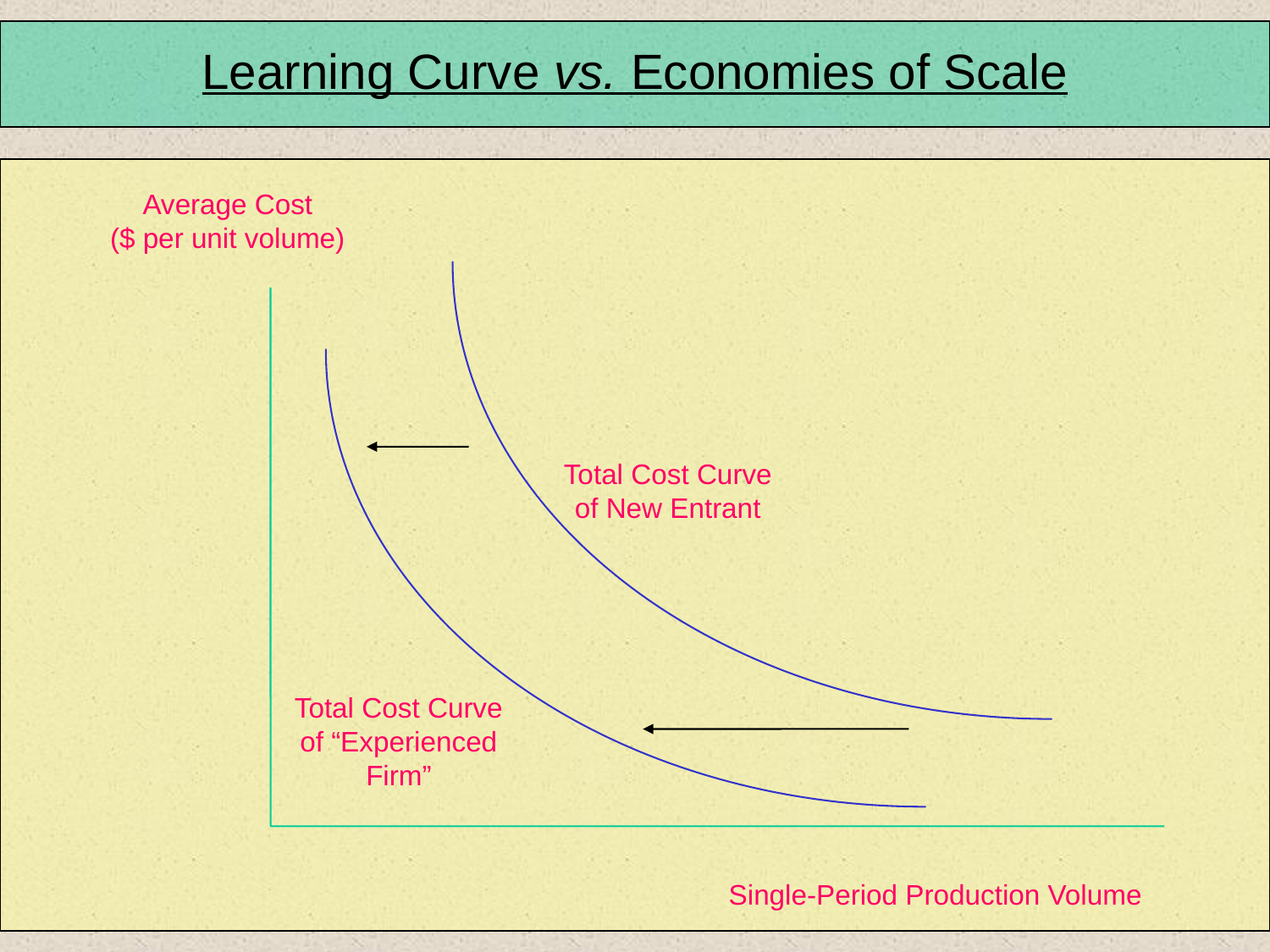

Learning Curve vs. Economies of Scale

Average Cost
($ per unit volume)

Total Cost Curve
of New Entrant
Total Cost Curve
of “Experienced
Firm”

Single-Period Production Volume